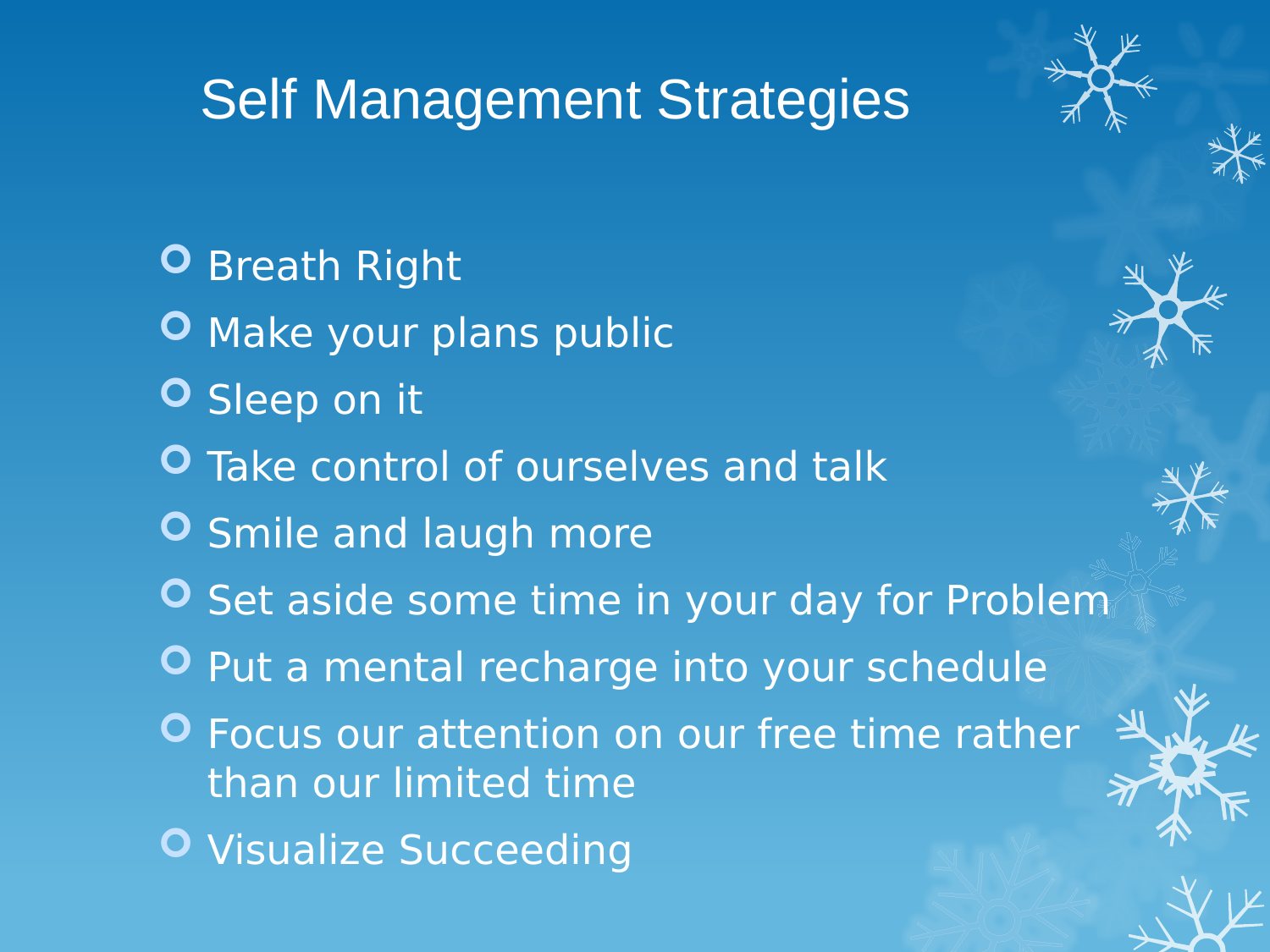

# Self Management Strategies

Breath Right
Make your plans public
Sleep on it
Take control of ourselves and talk
Smile and laugh more
Set aside some time in your day for Problem
Put a mental recharge into your schedule
Focus our attention on our free time rather than our limited time
Visualize Succeeding